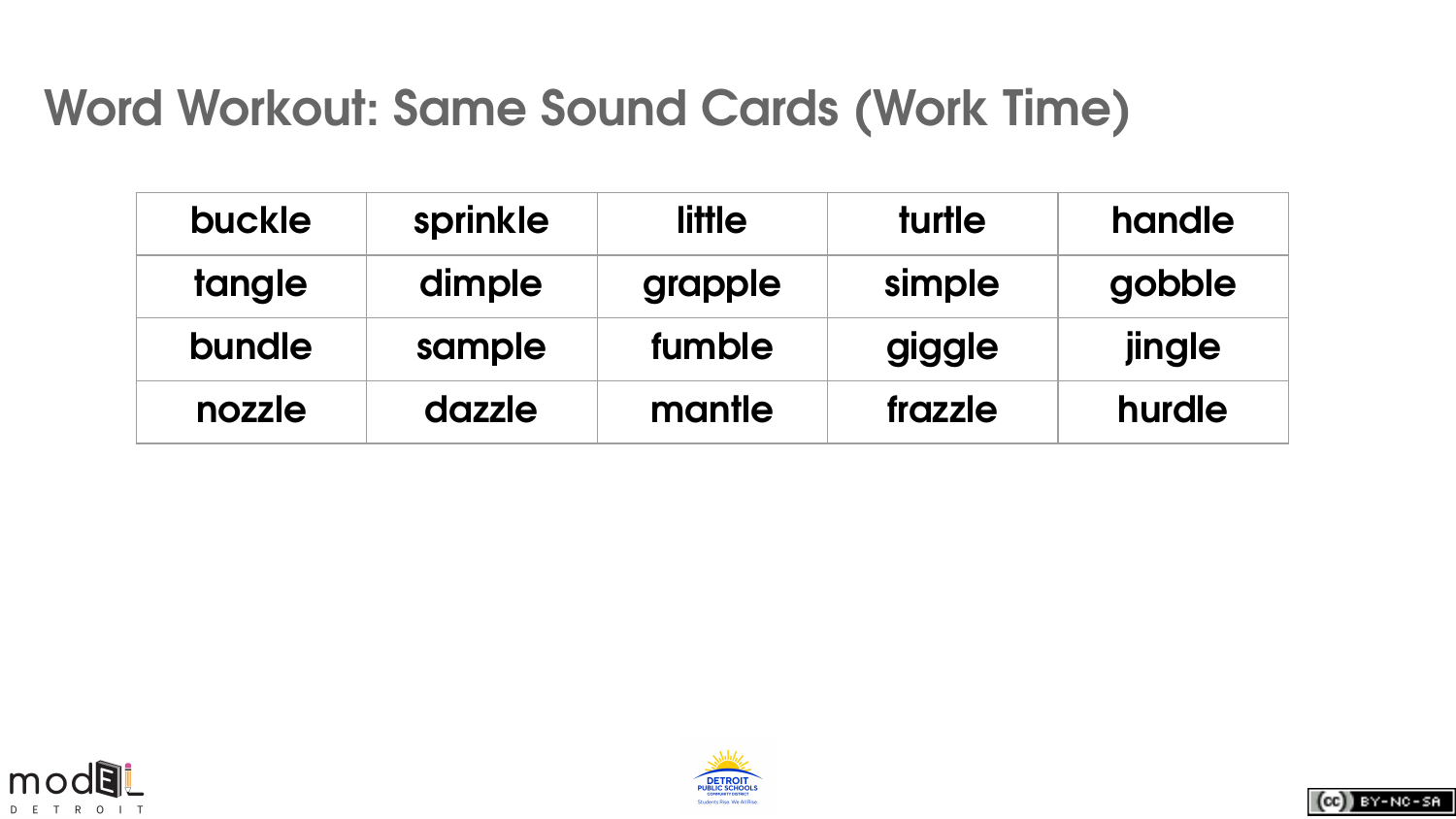

# Word Workout: Same Sound Cards (Work Time)
| buckle | sprinkle | little | turtle | handle |
| --- | --- | --- | --- | --- |
| tangle | dimple | grapple | simple | gobble |
| bundle | sample | fumble | giggle | jingle |
| nozzle | dazzle | mantle | frazzle | hurdle |